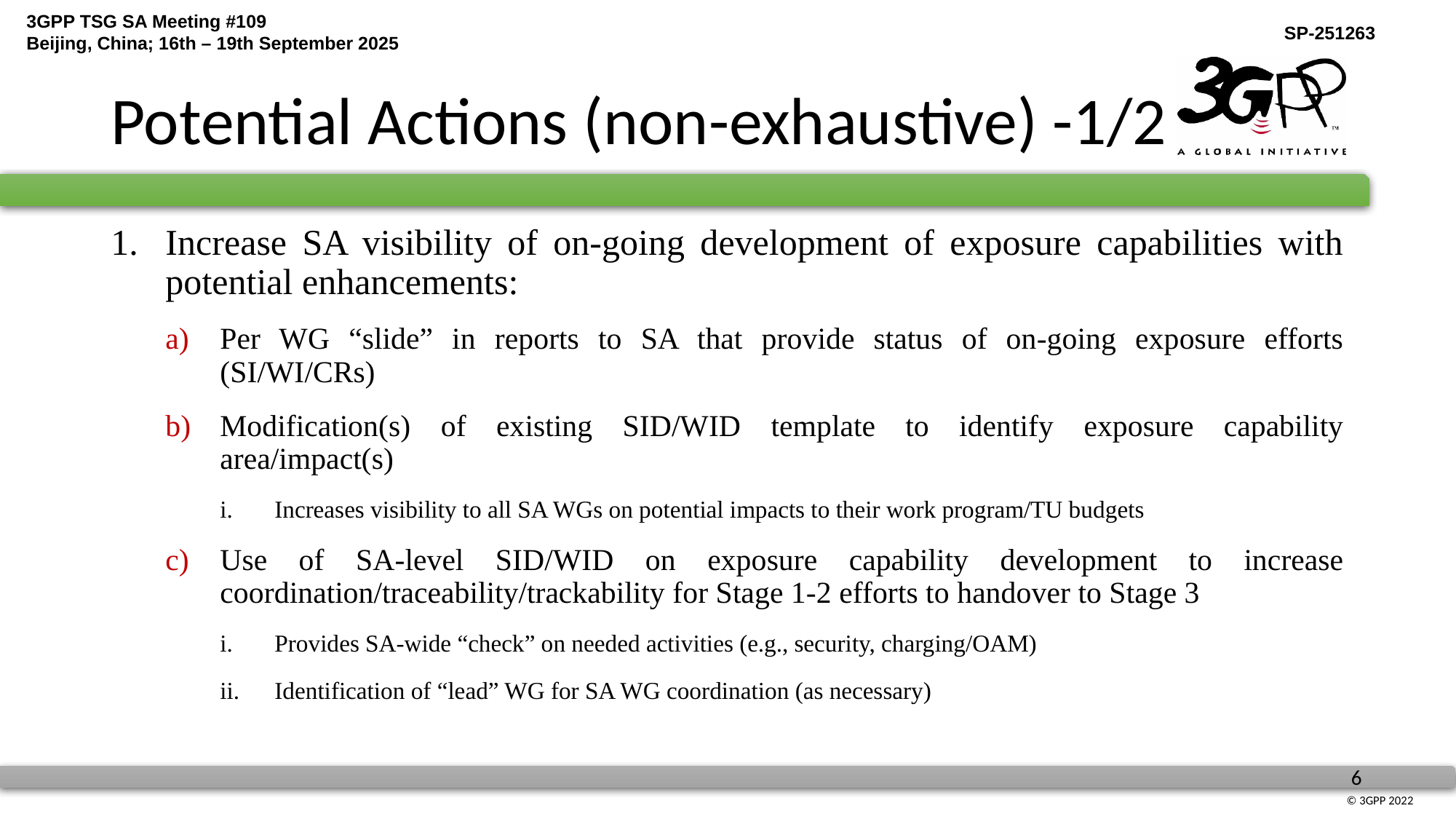

# Potential Actions (non-exhaustive) -1/2
Increase SA visibility of on-going development of exposure capabilities with potential enhancements:
Per WG “slide” in reports to SA that provide status of on-going exposure efforts (SI/WI/CRs)
Modification(s) of existing SID/WID template to identify exposure capability area/impact(s)
Increases visibility to all SA WGs on potential impacts to their work program/TU budgets
Use of SA-level SID/WID on exposure capability development to increase coordination/traceability/trackability for Stage 1-2 efforts to handover to Stage 3
Provides SA-wide “check” on needed activities (e.g., security, charging/OAM)
Identification of “lead” WG for SA WG coordination (as necessary)